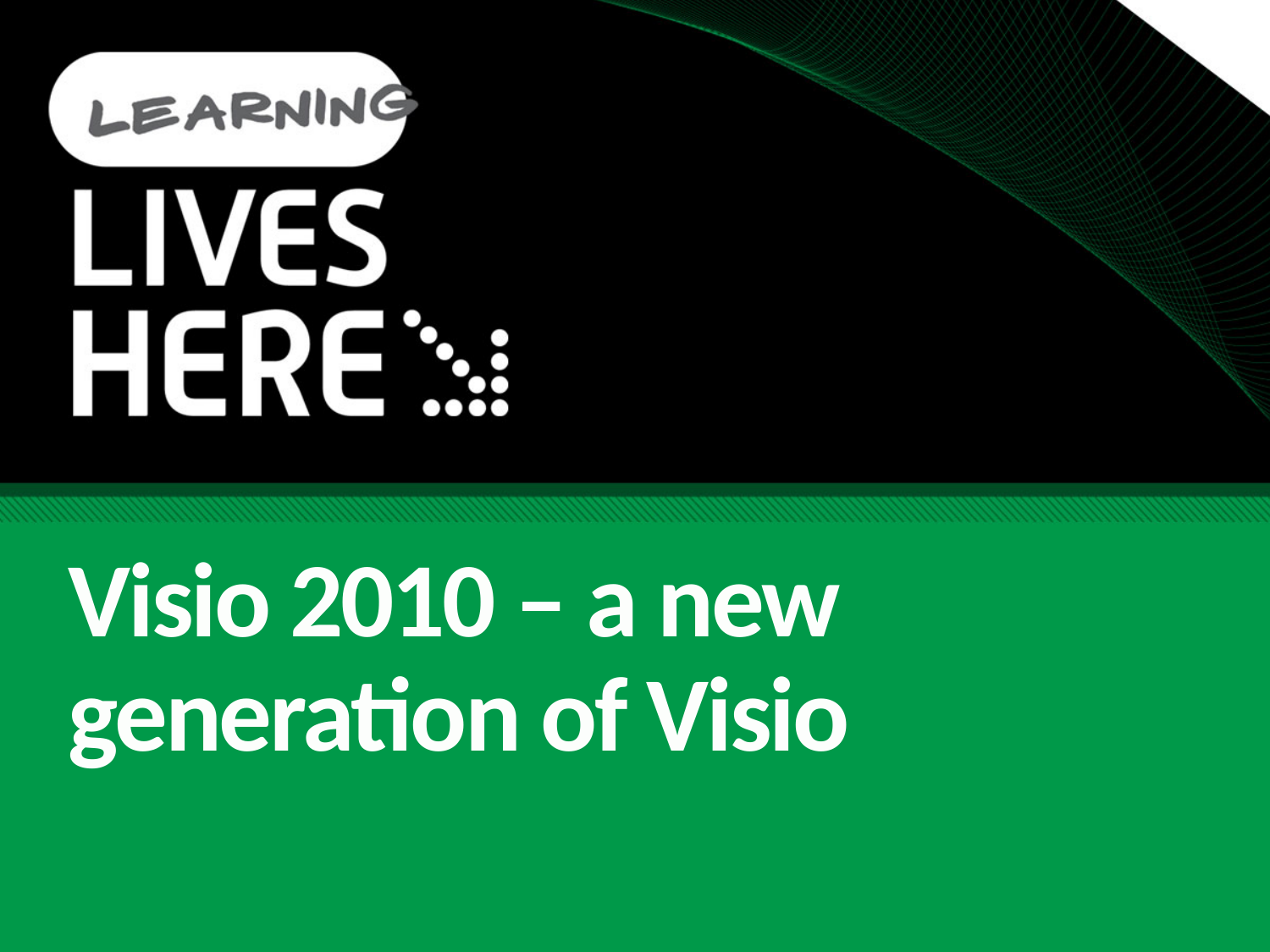

# Visio 2010 – a new generation of Visio